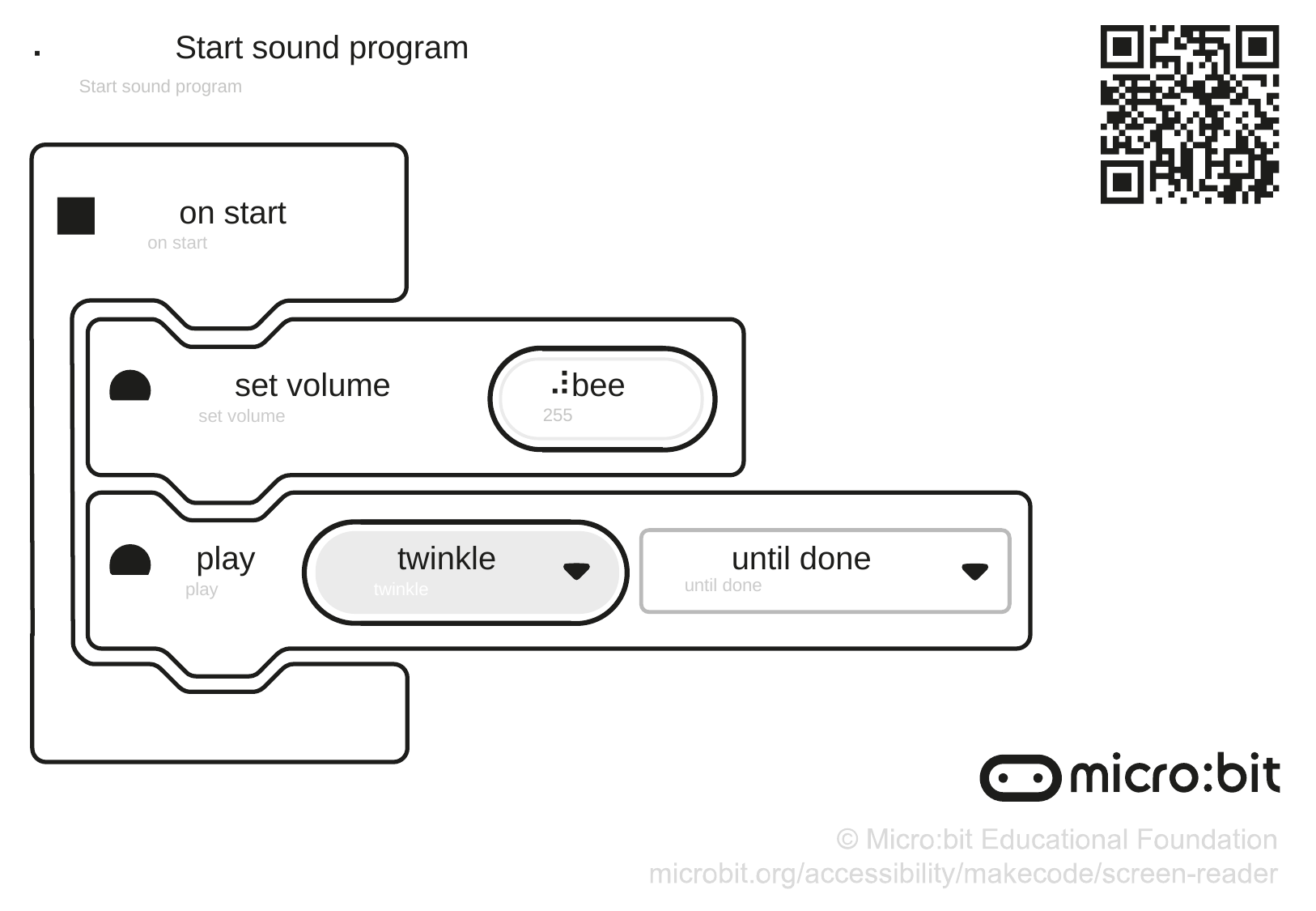

⠠
Start sound program
Start sound program

on start
on start

set volume

set volume
127

⠼bee
255

until done

until done
play
play

giggle
giggle

twinkle

twinkle